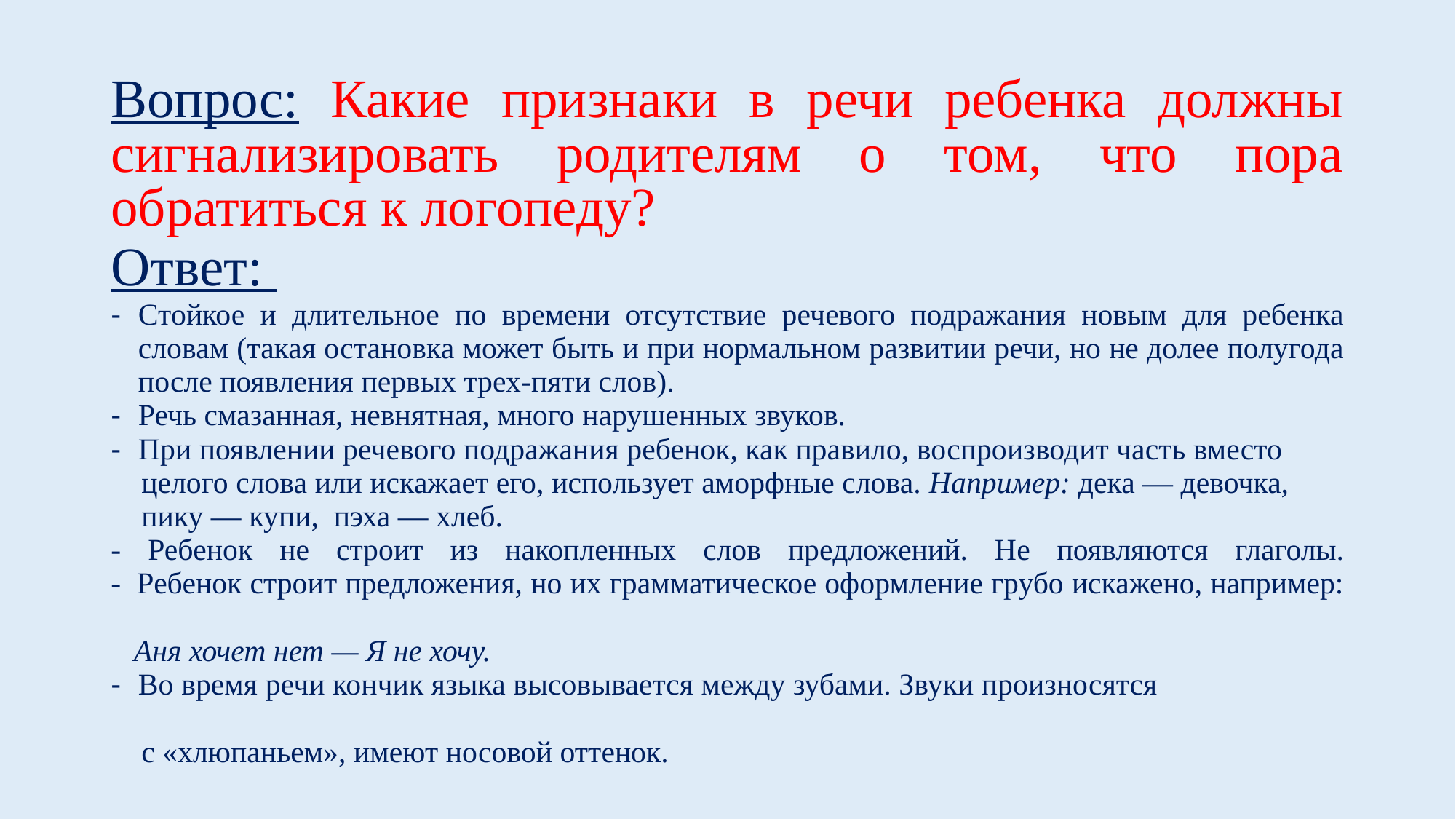

Вопрос: Какие признаки в речи ребенка должны сигнализировать родителям о том, что пора обратиться к логопеду?
Ответ:
Стойкое и длительное по времени отсутствие речевого подражания новым для ребенка словам (такая остановка может быть и при нормальном развитии речи, но не долее полугода после появления первых трех-пяти слов).
Речь смазанная, невнятная, много нарушенных звуков.
При появлении речевого подражания ребенок, как правило, воспроизводит часть вместо
    целого слова или искажает его, использует аморфные слова. Например: дека — девочка,
    пику — купи,  пэха — хлеб.
- Ребенок не строит из накопленных слов предложений. Не появляются глаголы.
-  Ребенок строит предложения, но их грамматическое оформление грубо искажено, например:
   Аня хочет нет — Я не хочу.
Во время речи кончик языка высовывается между зубами. Звуки произносятся
    с «хлюпаньем», имеют носовой оттенок.